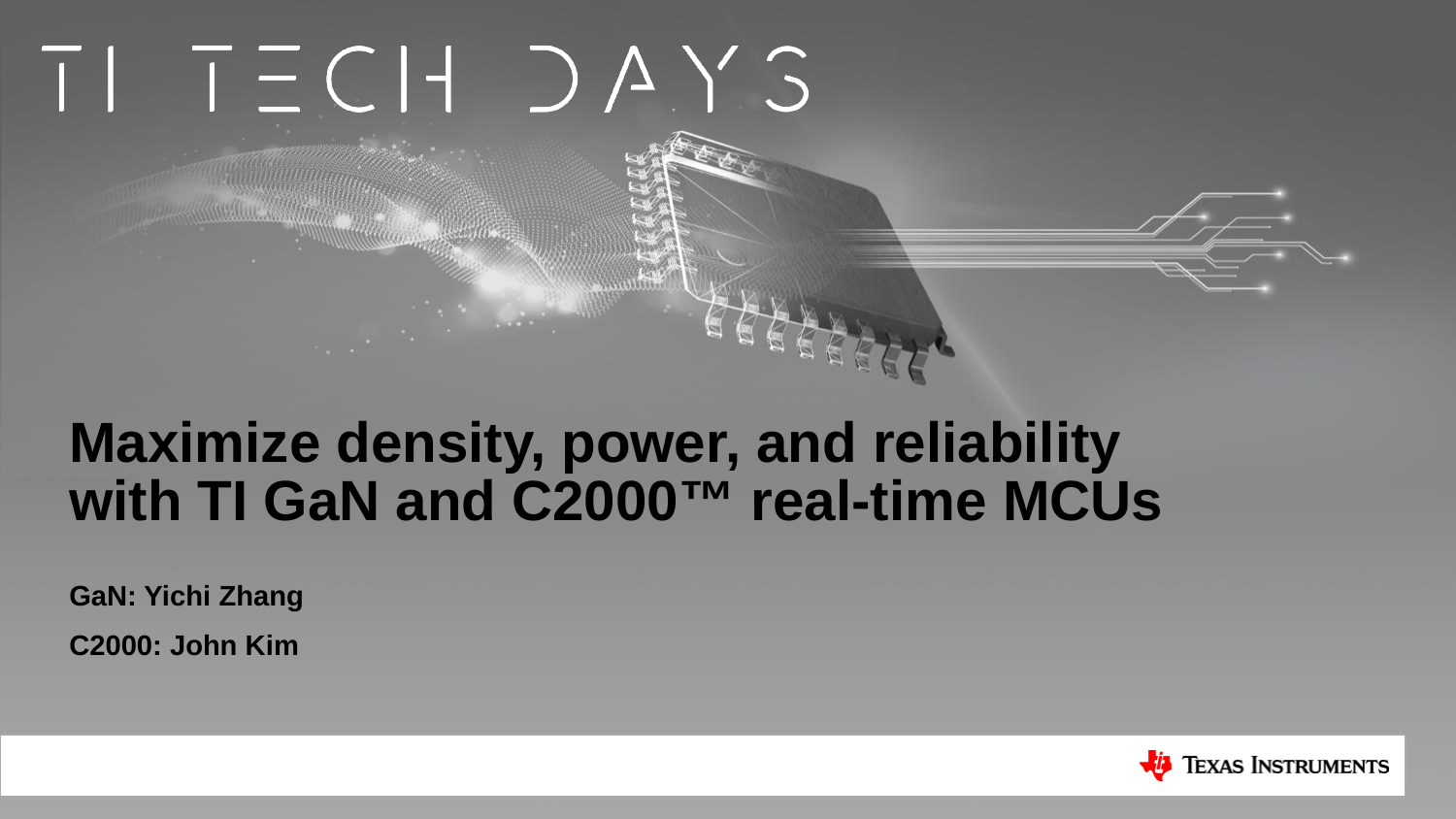

# Maximize density, power, and reliability with TI GaN and C2000™ real-time MCUs
GaN: Yichi Zhang
C2000: John Kim